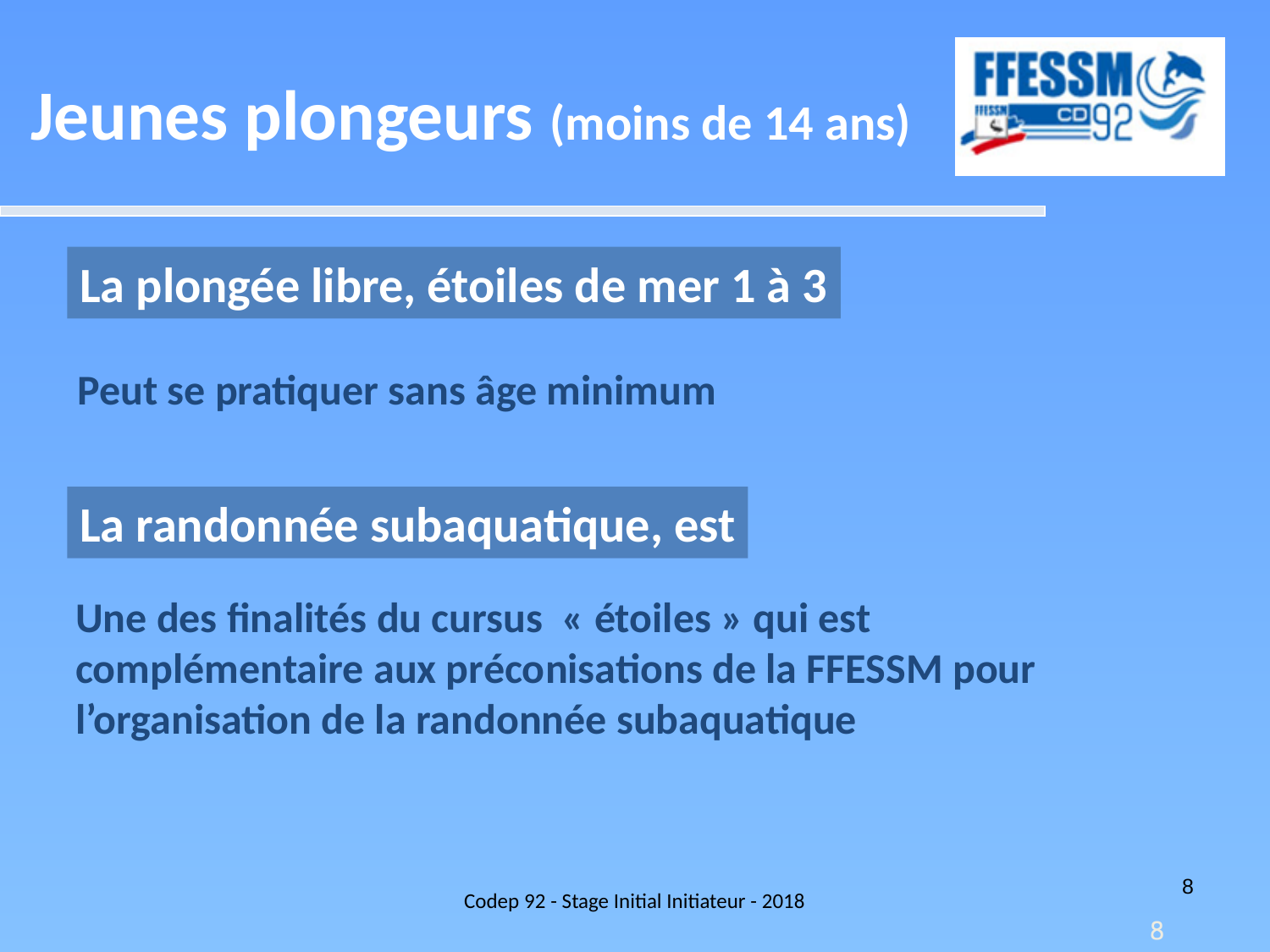

Jeunes plongeurs (moins de 14 ans)
La plongée libre, étoiles de mer 1 à 3
Peut se pratiquer sans âge minimum
La randonnée subaquatique, est
Une des finalités du cursus  « étoiles » qui est complémentaire aux préconisations de la FFESSM pour l’organisation de la randonnée subaquatique
Codep 92 - Stage Initial Initiateur - 2018
8
8